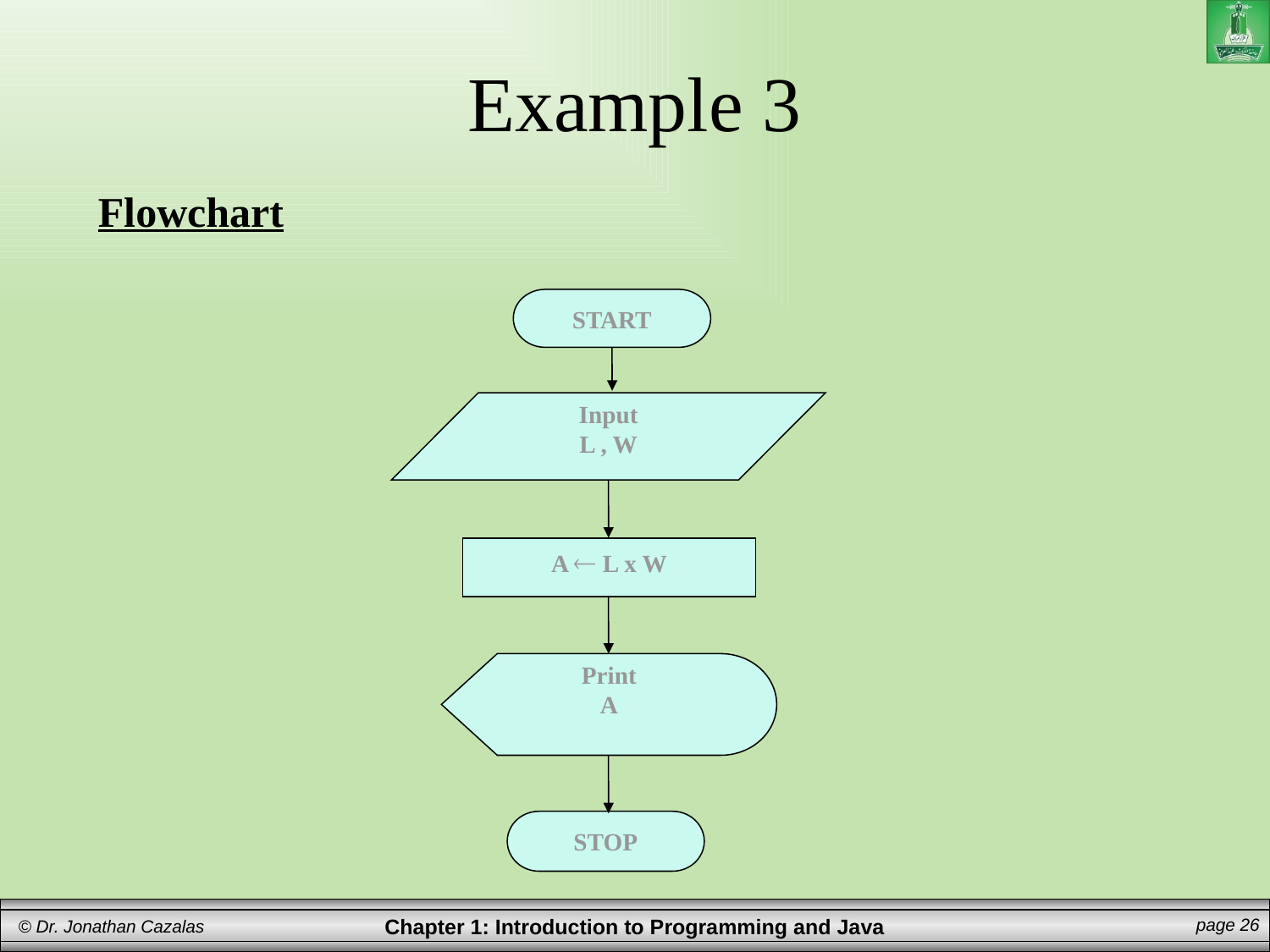

# Example 3
Flowchart
START

Input
L , W

A ← L x W

Print
A

STOP